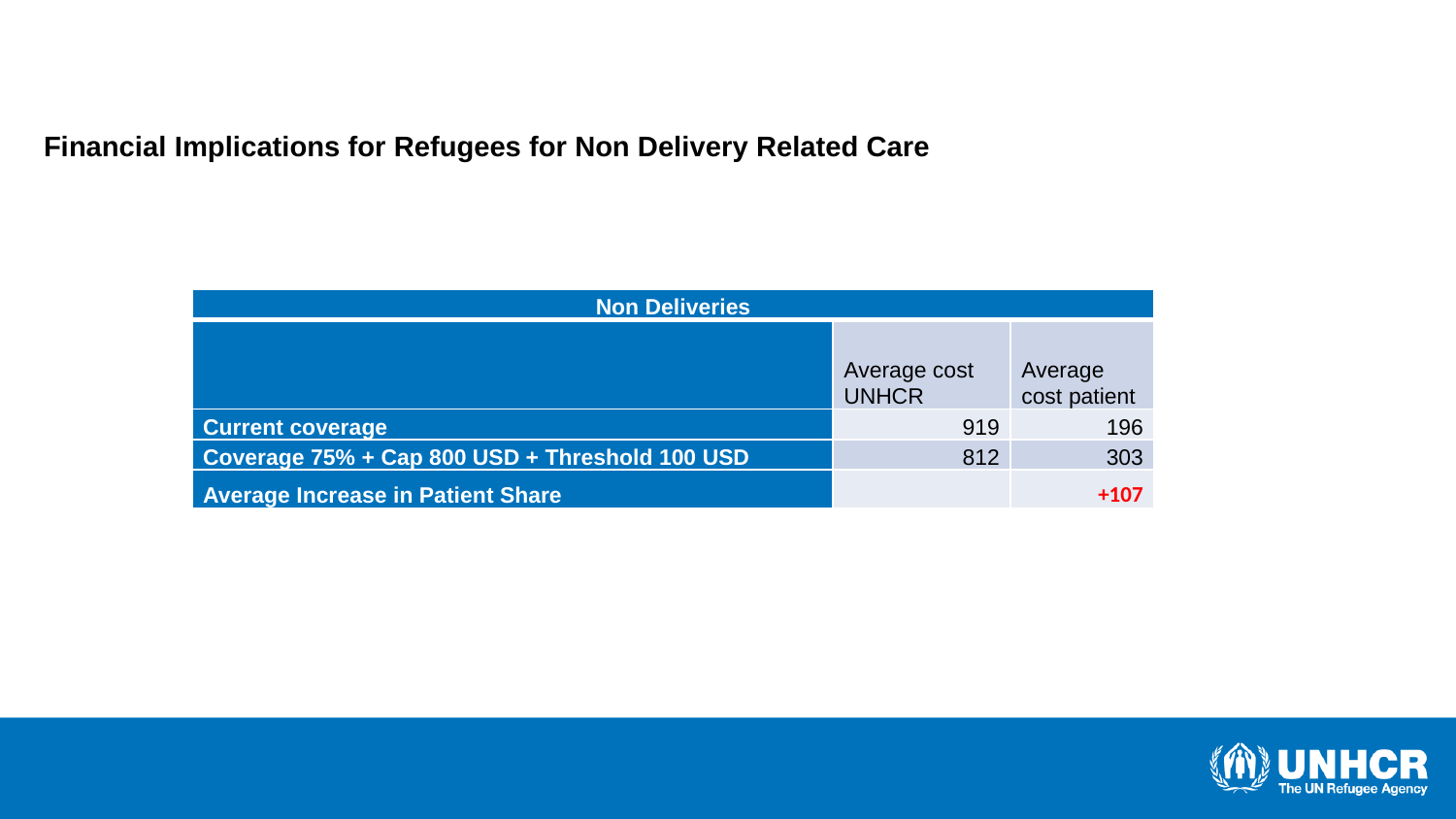

Financial Implications for Refugees for Non Delivery Related Care
| Non Deliveries |  |  |
| --- | --- | --- |
|  | Average cost UNHCR | Average cost patient |
| Current coverage | 919 | 196 |
| Coverage 75% + Cap 800 USD + Threshold 100 USD | 812 | 303 |
| Average Increase in Patient Share |  | +107 |